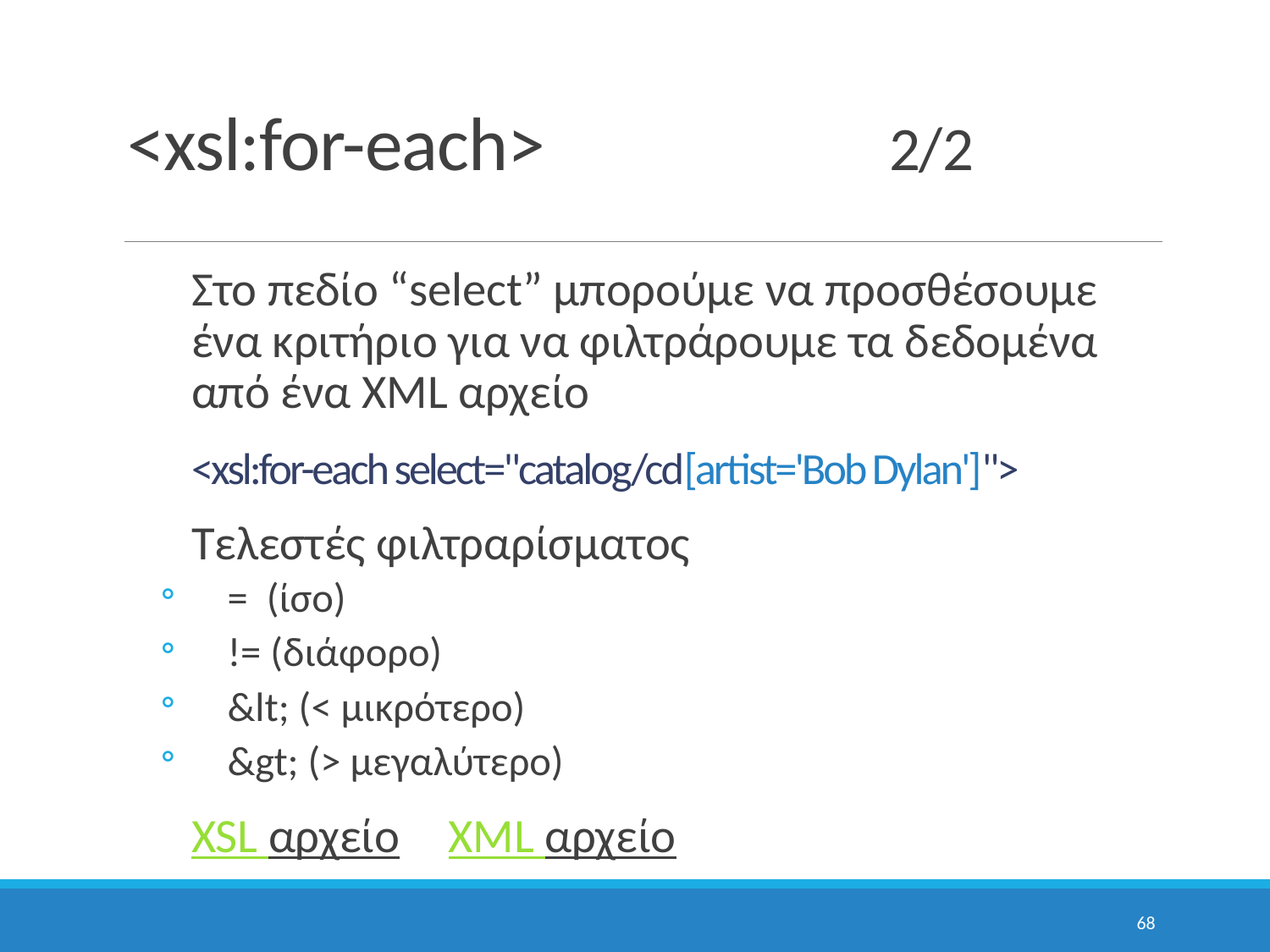

# <xsl:for-each>			2/2
Στο πεδίο “select” μπορούμε να προσθέσουμε ένα κριτήριο για να φιλτράρουμε τα δεδομένα από ένα XML αρχείο
	<xsl:for-each select="catalog/cd[artist='Bob Dylan']">
Τελεστές φιλτραρίσματος
=  (ίσο)
!= (διάφορο)
&lt; (< μικρότερο)
&gt; (> μεγαλύτερο)
	XSL αρχείο				 XML αρχείο
68